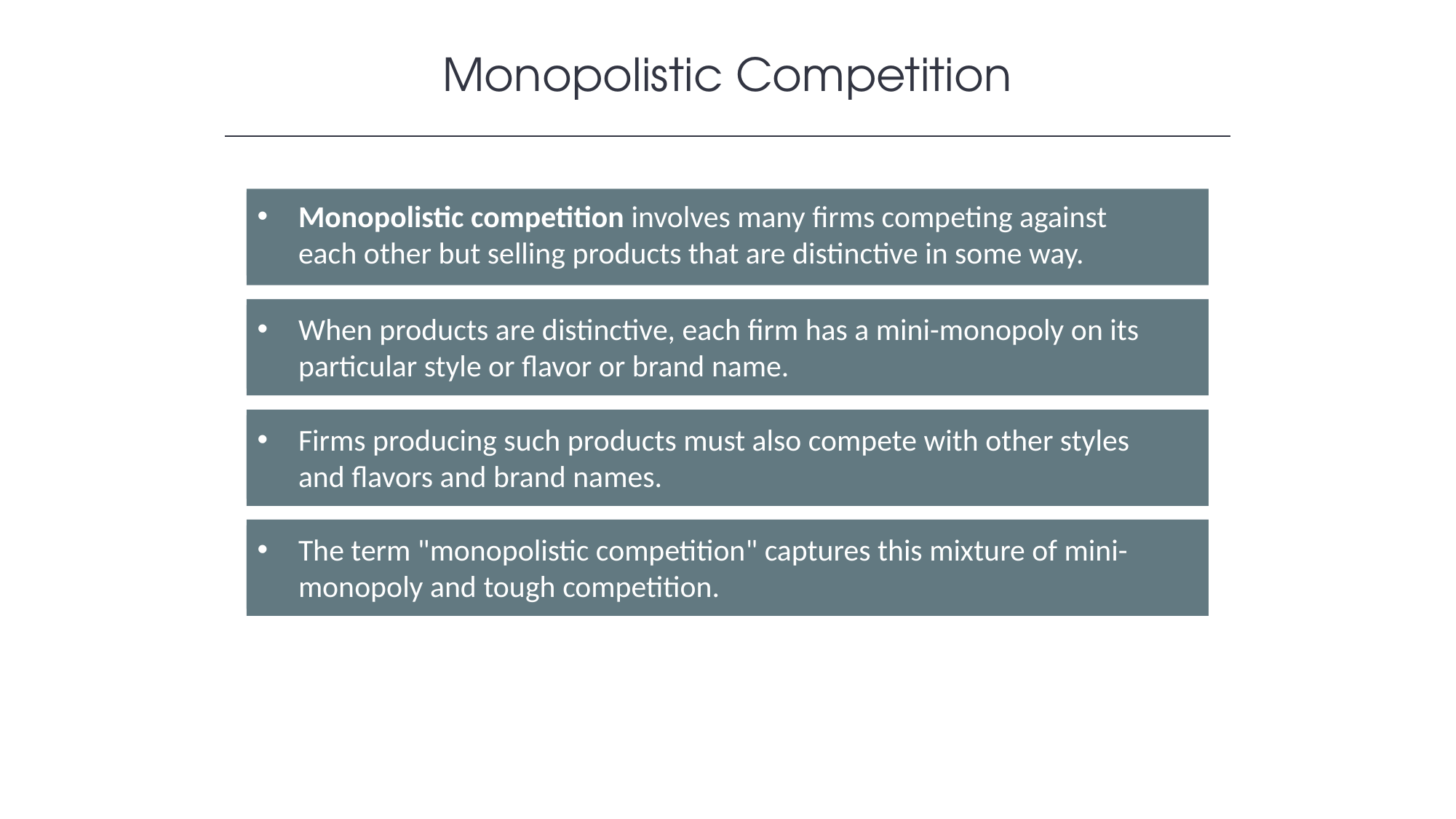

Monopolistic Competition

Monopolistic competition involves many firms competing against each other but selling products that are distinctive in some way.

When products are distinctive, each firm has a mini-monopoly on its particular style or flavor or brand name.

Firms producing such products must also compete with other styles and flavors and brand names.

The term "monopolistic competition" captures this mixture of mini-monopoly and tough competition.